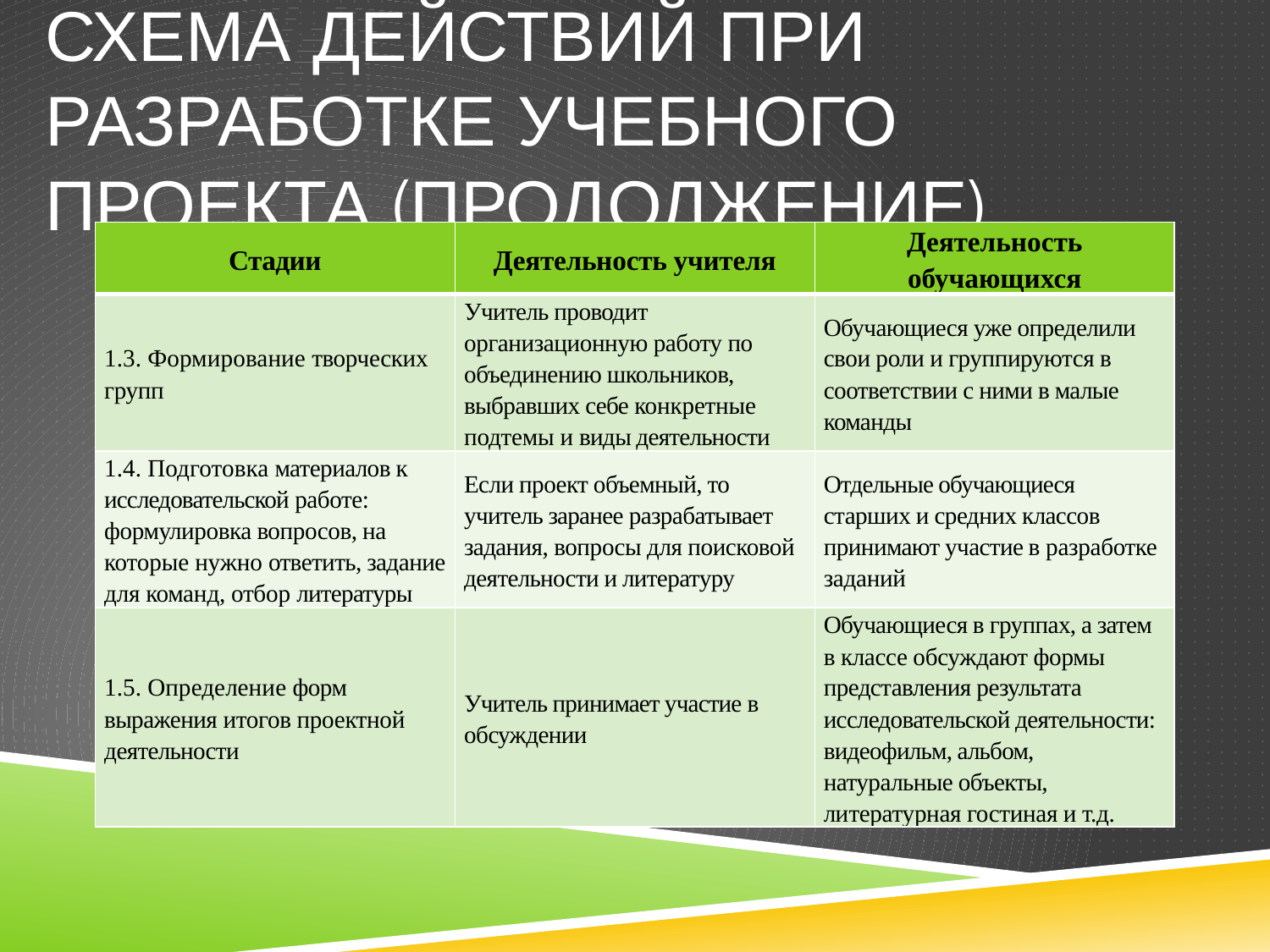

# Схема действий при разработке учебного проекта (продолжение)
| Стадии | Деятельность учителя | Деятельность обучающихся |
| --- | --- | --- |
| 1.3. Формирование творческих групп | Учитель проводит организационную работу по объединению школьников, выбравших себе конкретные подтемы и виды деятельности | Обучающиеся уже определили свои роли и группируются в соответствии с ними в малые команды |
| 1.4. Подготовка материалов к исследовательской работе: формули­ровка вопросов, на которые нужно ответить, задание для команд, отбор литературы | Если проект объемный, то учитель заранее разрабатывает задания, вопросы для поисковой деятельности и литературу | Отдельные обучающиеся старших и средних классов принимают участие в разработке заданий |
| 1.5. Определение форм выражения итогов проектной деятельности | Учитель принимает участие в обсуждении | Обучающиеся в группах, а затем в классе обсуждают формы представления результата исследовательской деятель­ности: видеофильм, альбом, натуральные объекты, литературная гостиная и т.д. |